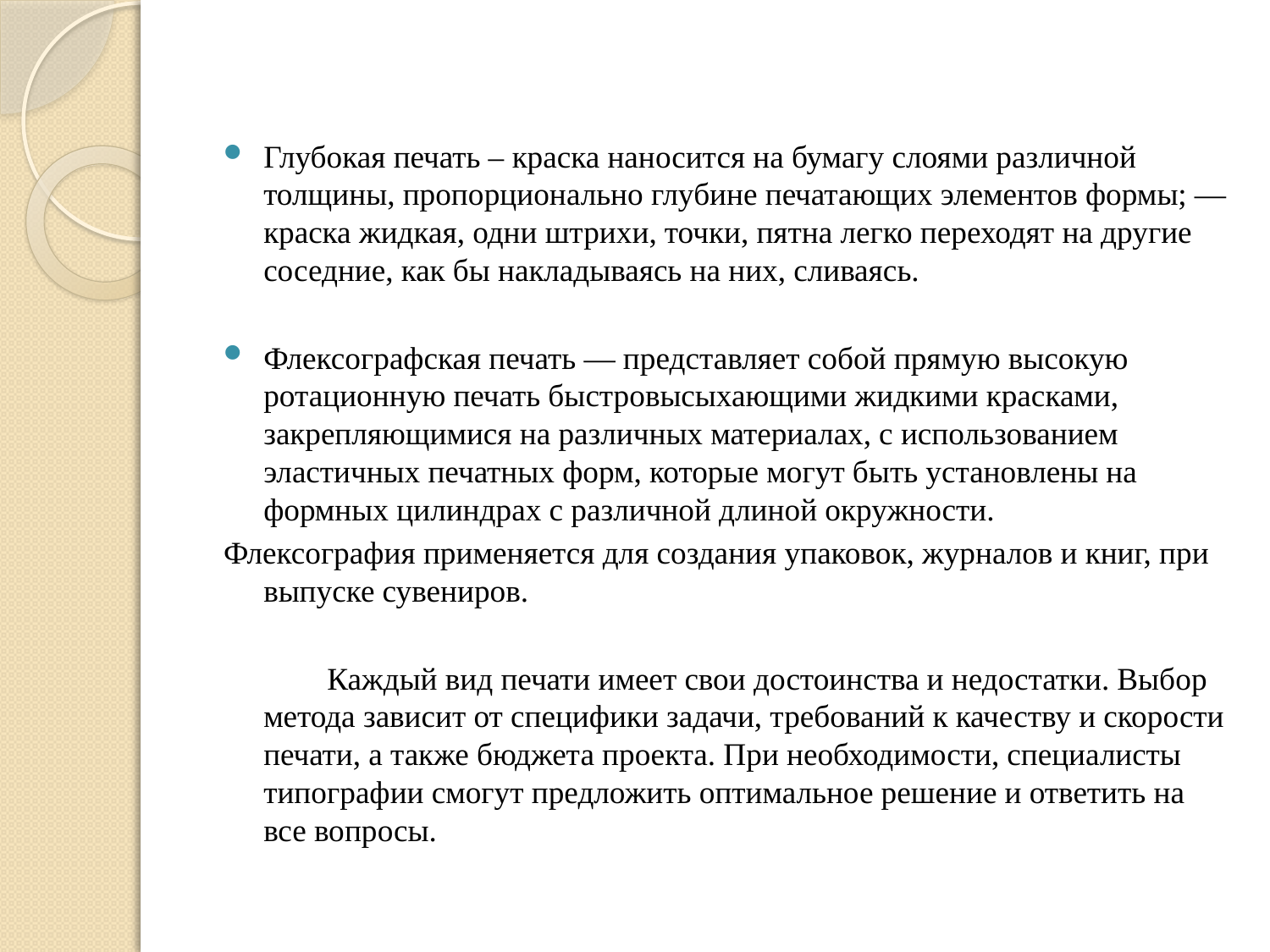

Глубокая печать – краска наносится на бумагу слоями различной толщины, пропорционально глубине печатающих элементов формы; — краска жидкая, одни штрихи, точки, пятна легко переходят на другие соседние, как бы накладываясь на них, сливаясь.

Флексографская печать — представляет собой прямую высокую ротационную печать быстровысыхающими жидкими красками, закрепляющимися на различных материалах, с использованием эластичных печатных форм, которые могут быть установлены на формных цилиндрах с различной длиной окружности.
Флексография применяется для создания упаковок, журналов и книг, при выпуске сувениров.

Каждый вид печати имеет свои достоинства и недостатки. Выбор метода зависит от специфики задачи, требований к качеству и скорости печати, а также бюджета проекта. При необходимости, специалисты типографии смогут предложить оптимальное решение и ответить на все вопросы.